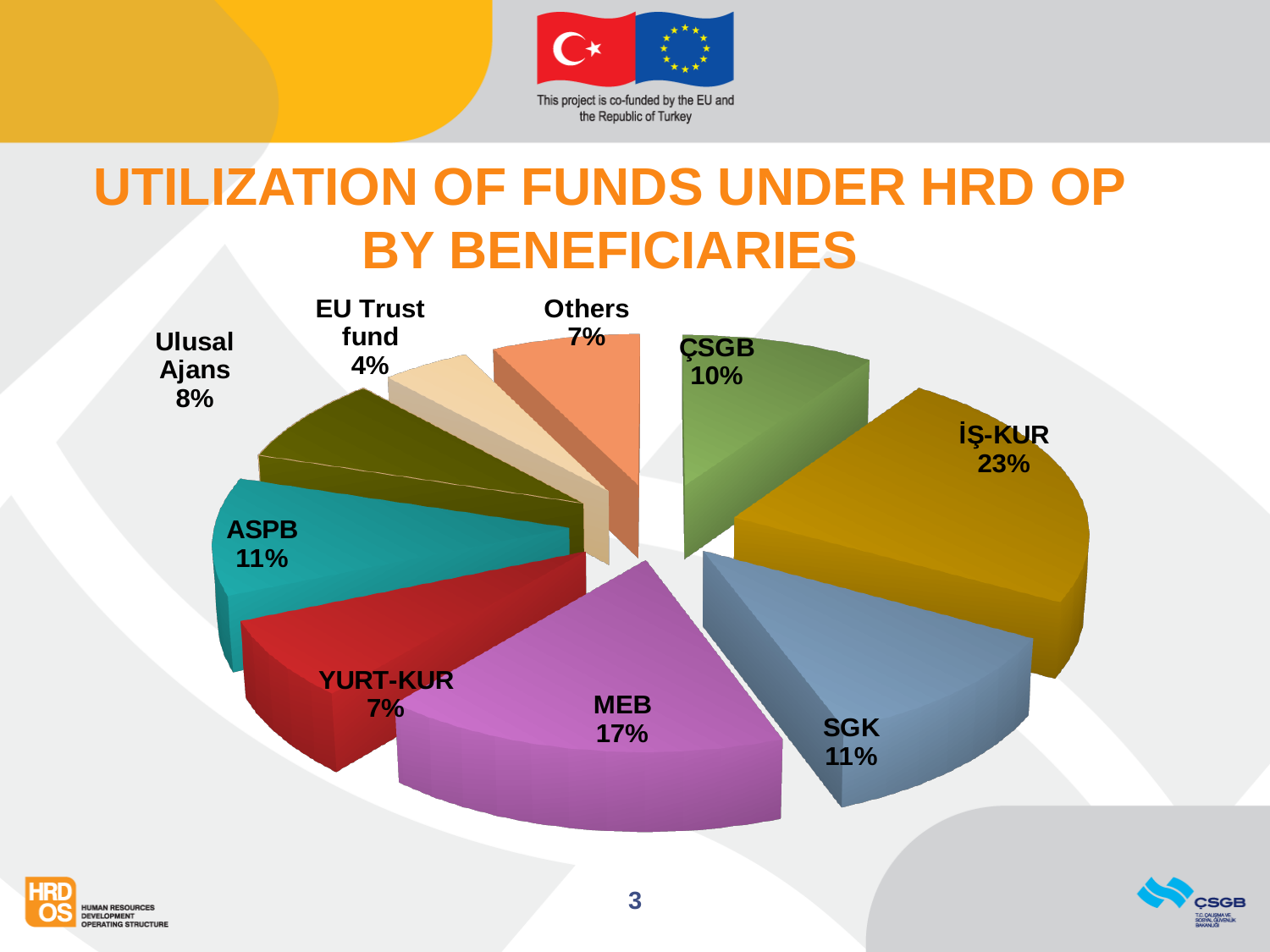

# UTILIZATION OF FUNDS UNDER HRD OP BY BENEFICIARIES

[unsupported chart]

3